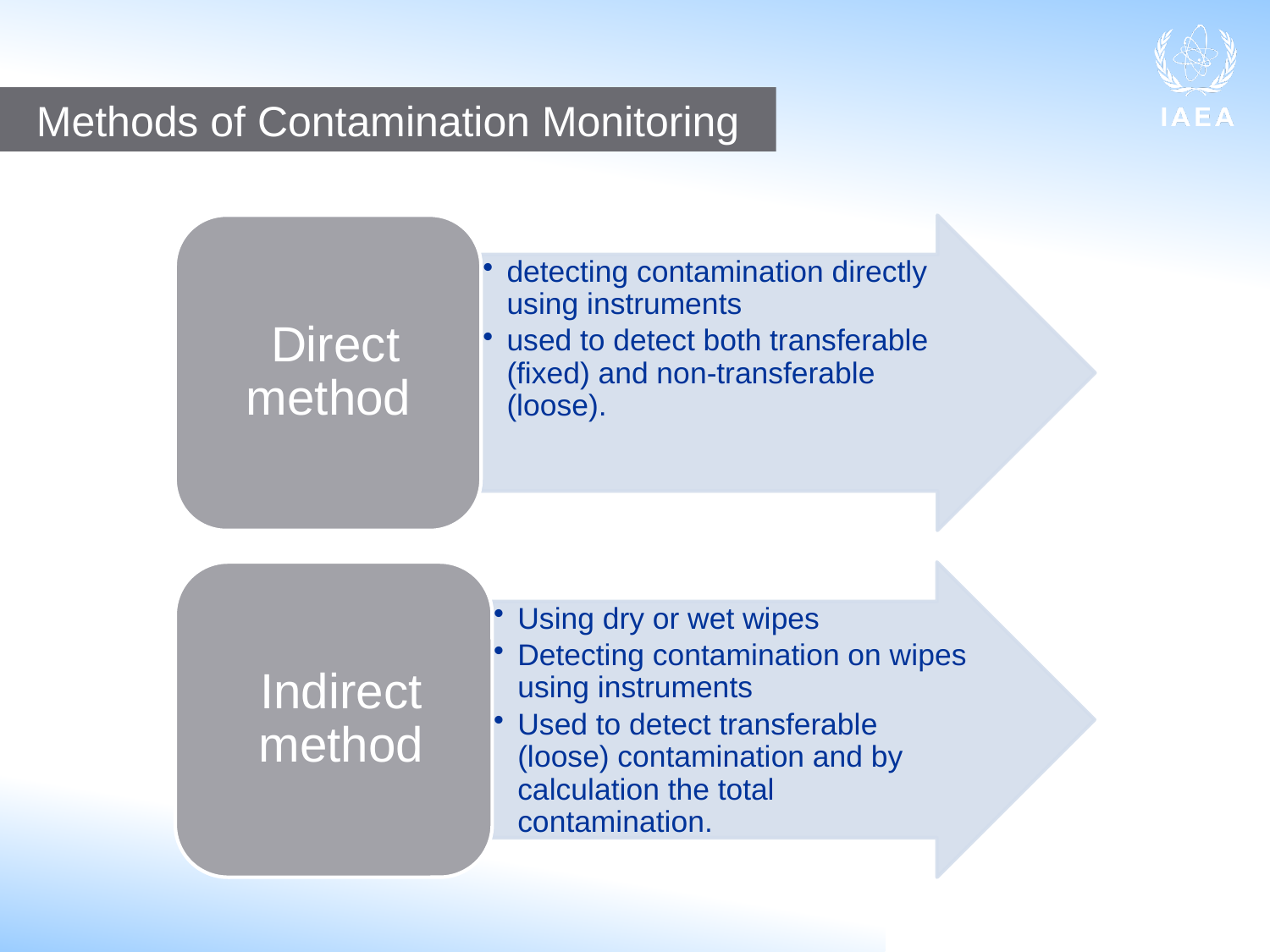

Methods of Contamination Monitoring
detecting contamination directly using instruments
used to detect both transferable (fixed) and non-transferable (loose).
Direct method
Using dry or wet wipes
Detecting contamination on wipes using instruments
Used to detect transferable (loose) contamination and by calculation the total contamination.
Indirect method